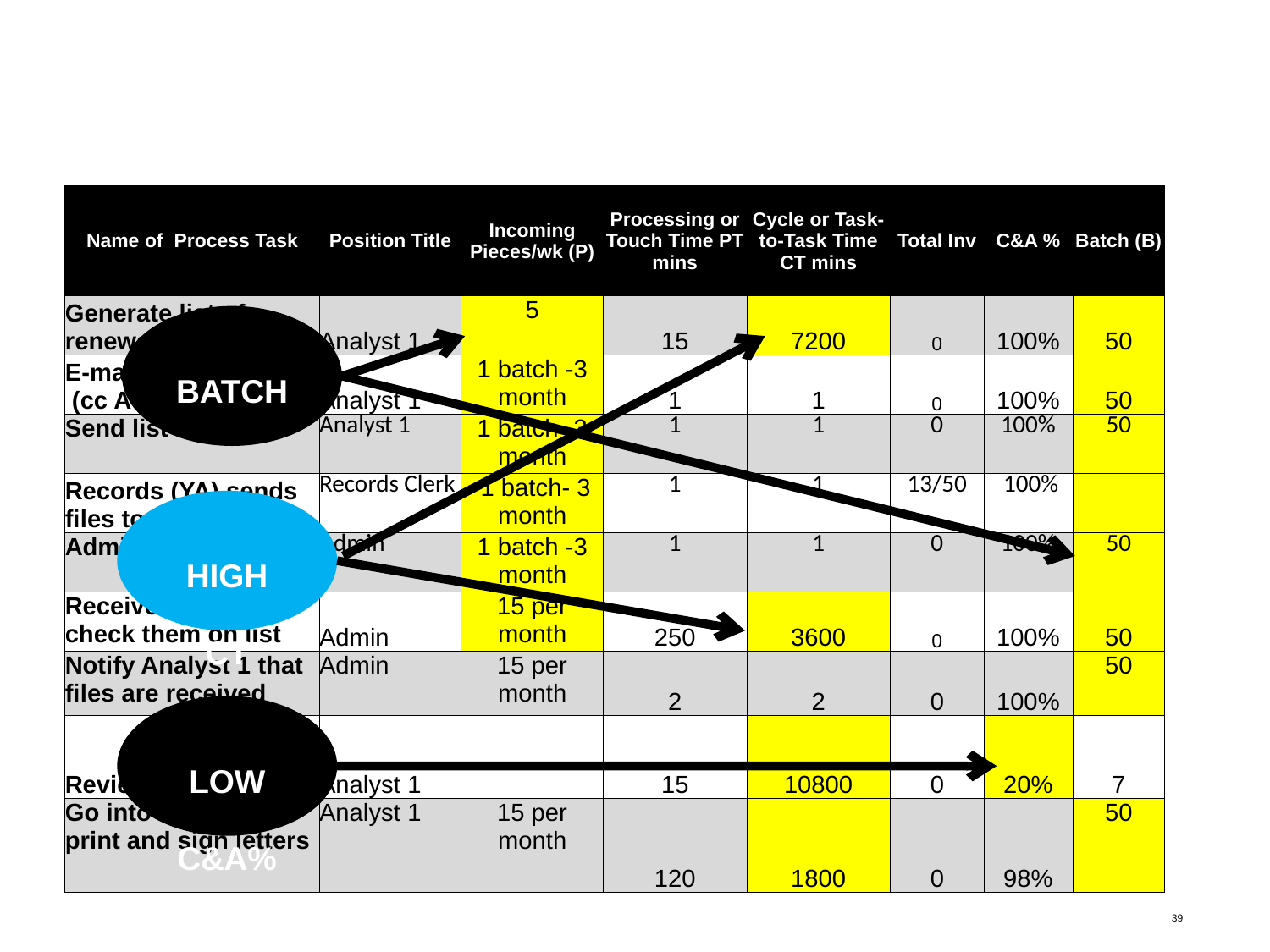

| Name of Process Task | Position Title | Incoming Pieces/wk (P) | Processing or Touch Time PT mins | Cycle or Task-to-Task Time CT mins | Total Inv | C&A % | Batch (B) |
| --- | --- | --- | --- | --- | --- | --- | --- |
| Generate list of renewals | Analyst 1 | 5 | 15 | 7200 | 0 | 100% | 50 |
| E-mail list to Records (cc Admin) | Analyst 1 | 1 batch -3 month | 1 | 1 | 0 | 100% | 50 |
| Send list to Admin | Analyst 1 | 1 batch -3 month | 1 | 1 | 0 | 100% | 50 |
| Records (YA) sends files to GITR | Records Clerk | 1 batch- 3 month | 1 | 1 | 13/50 | 100% |  |
| Admin prints list | Admin | 1 batch -3 month | 1 | 1 | 0 | 100% | 50 |
| Receive files and check them on list | Admin | 15 per month | 250 | 3600 | 0 | 100% | 50 |
| Notify Analyst 1 that files are received | Admin | 15 per month | 2 | 2 | 0 | 100% | 50 |
| Review application | Analyst 1 |  | 15 | 10800 | 0 | 20% | 7 |
| Go into system to print and sign letters | Analyst 1 | 15 per month | 120 | 1800 | 0 | 98% | 50 |
# Analyze Data Sheet
BATCH
HIGH
CT
LOW C&A%
39